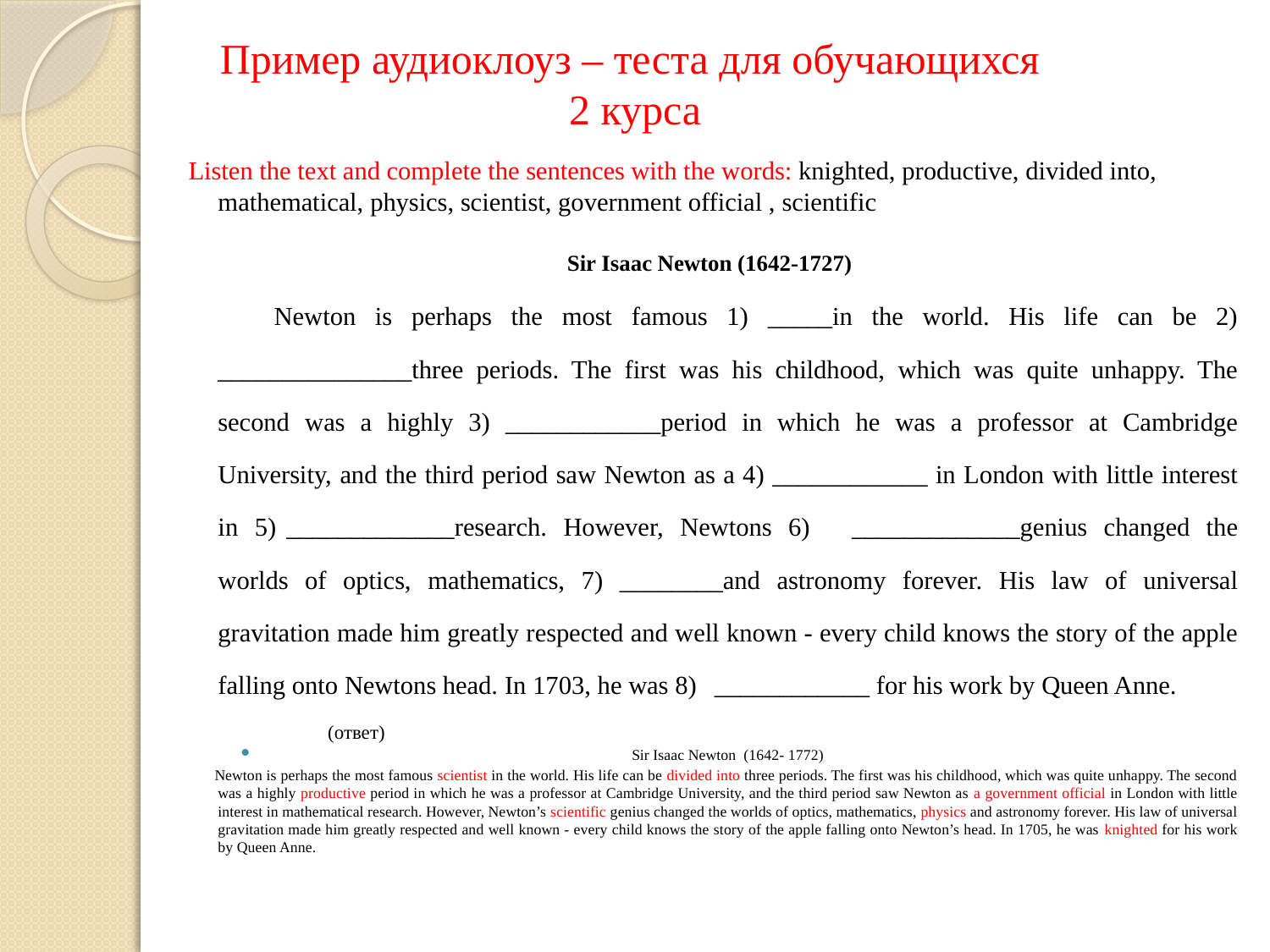

# Пример аудиоклоуз – теста для обучающихся 2 курса

 Listen the text and complete the sentences with the words: knighted, productive, divided into, mathematical, physics, scientist, government official , scientific

Sir Isaac Newton (1642-1727)
     Newton is perhaps the most famous 1) _____in the world. His life can be 2) _______________three periods. The first was his childhood, which was quite unhappy. The second was a highly 3) ____________period in which he was a professor at Cambridge University, and the third period saw Newton as a 4) ____________ in London with little interest in 5)	_____________research. However, Newtons 6) 	_____________genius changed the worlds of optics, mathematics, 7) ________and astronomy forever. His law of universal gravitation made him greatly respected and well known - every child knows the story of the apple falling onto Newtons head. In 1703, he was 8)	____________ for his work by Queen Anne.

                              (ответ)
Sir Isaac Newton  (1642- 1772)
        Newton is perhaps the most famous scientist in the world. His life can be divided into three periods. The first was his childhood, which was quite unhappy. The second was a highly productive period in which he was a professor at Cambridge University, and the third period saw Newton as a government official in London with little interest in mathematical research. However, Newton’s scientific genius changed the worlds of optics, mathematics, physics and astronomy forever. His law of universal gravitation made him greatly respected and well known - every child knows the story of the apple falling onto Newton’s head. In 1705, he was knighted for his work by Queen Anne.